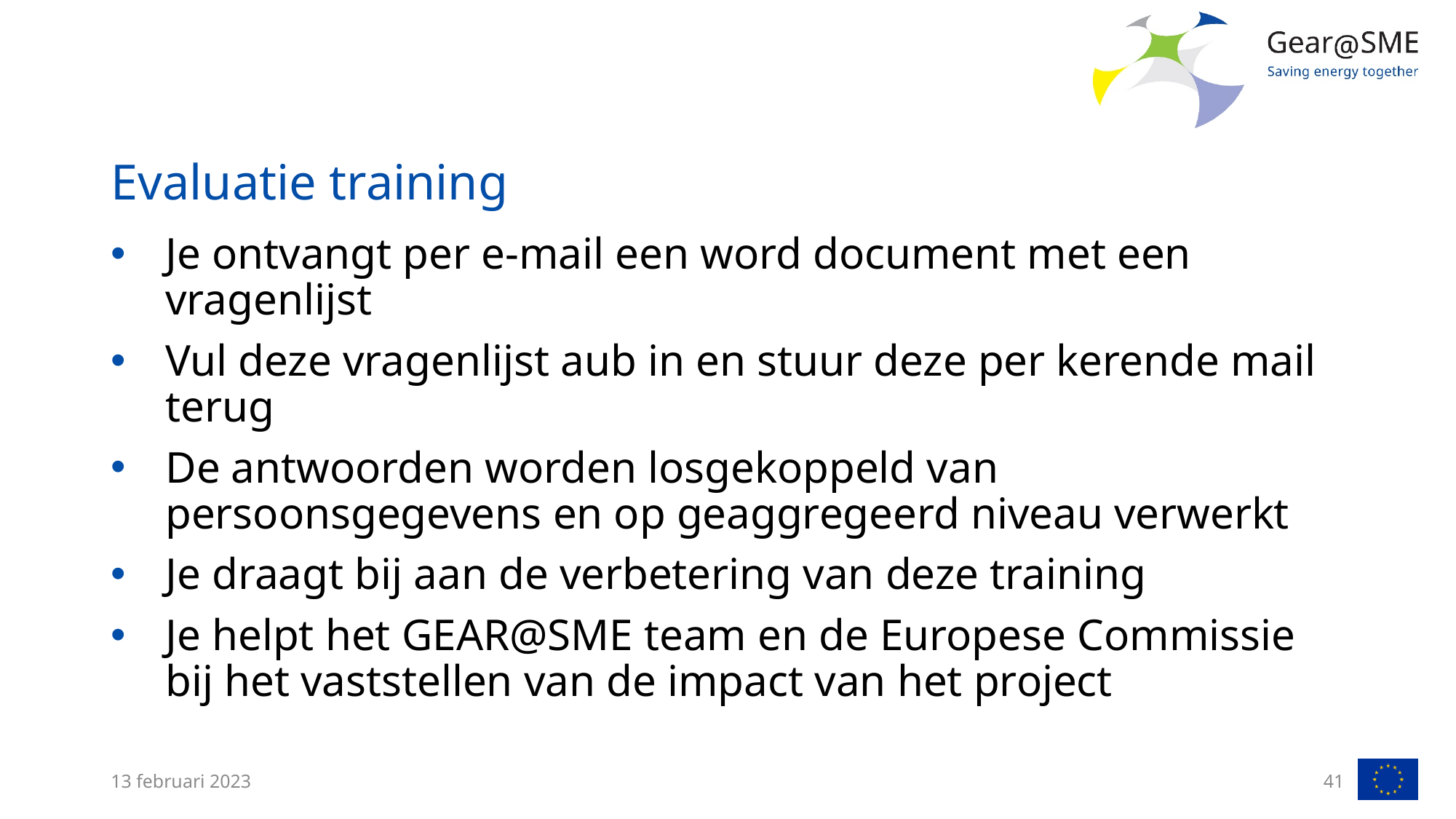

# Evaluatie training
Je ontvangt per e-mail een word document met een vragenlijst
Vul deze vragenlijst aub in en stuur deze per kerende mail terug
De antwoorden worden losgekoppeld van persoonsgegevens en op geaggregeerd niveau verwerkt
Je draagt bij aan de verbetering van deze training
Je helpt het GEAR@SME team en de Europese Commissie bij het vaststellen van de impact van het project

13 februari 2023
41